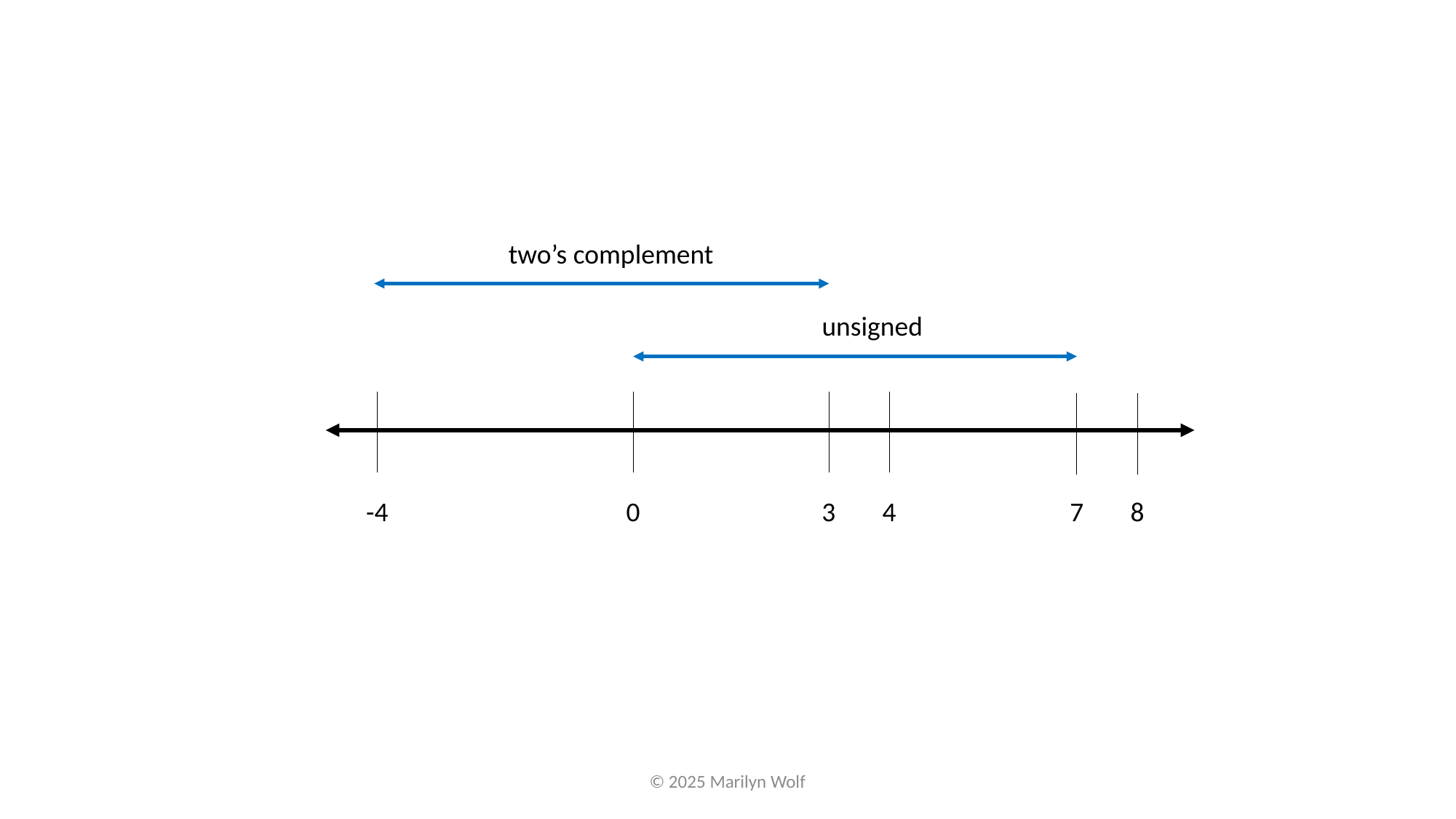

two’s complement
unsigned
-4
0
3
4
7
8
© 2025 Marilyn Wolf